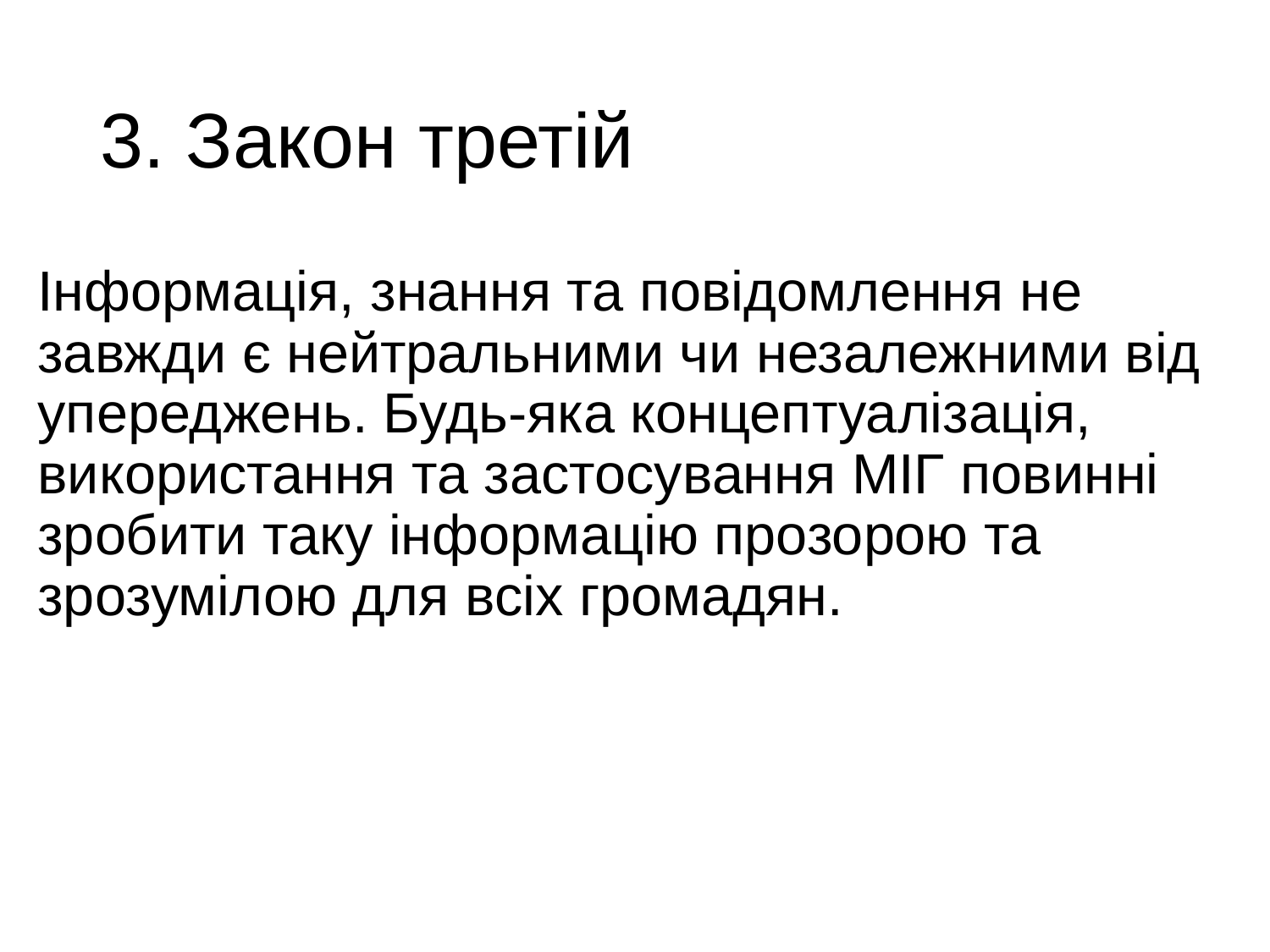

# 3. Закон третій
Інформація, знання та повідомлення не завжди є нейтральними чи незалежними від упереджень. Будь-яка концептуалізація, використання та застосування МІГ повинні зробити таку інформацію прозорою та зрозумілою для всіх громадян.